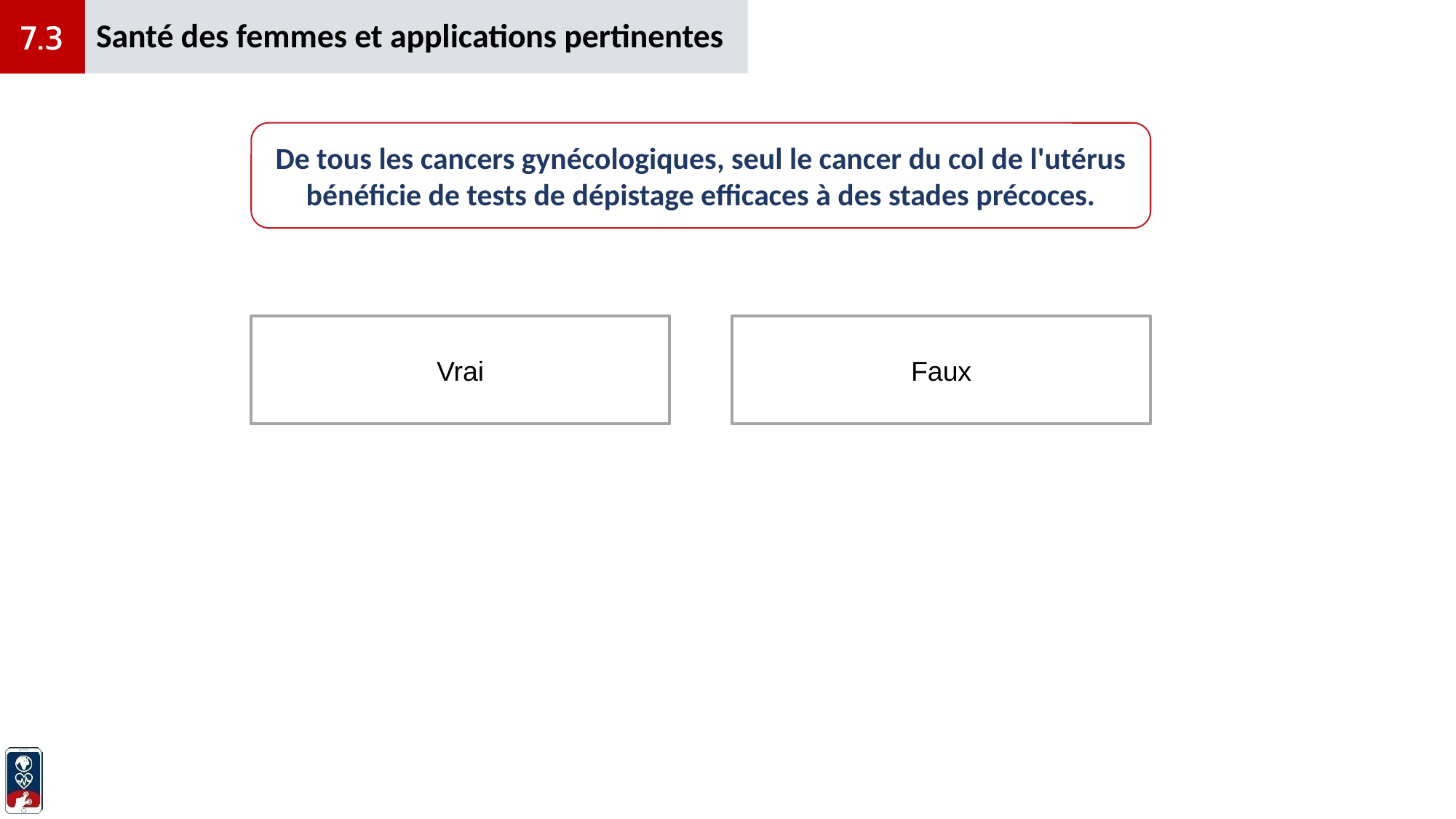

Santé des femmes et applications pertinentes
7.3
De tous les cancers gynécologiques, seul le cancer du col de l'utérus bénéficie de tests de dépistage efficaces à des stades précoces.
Vrai
Faux